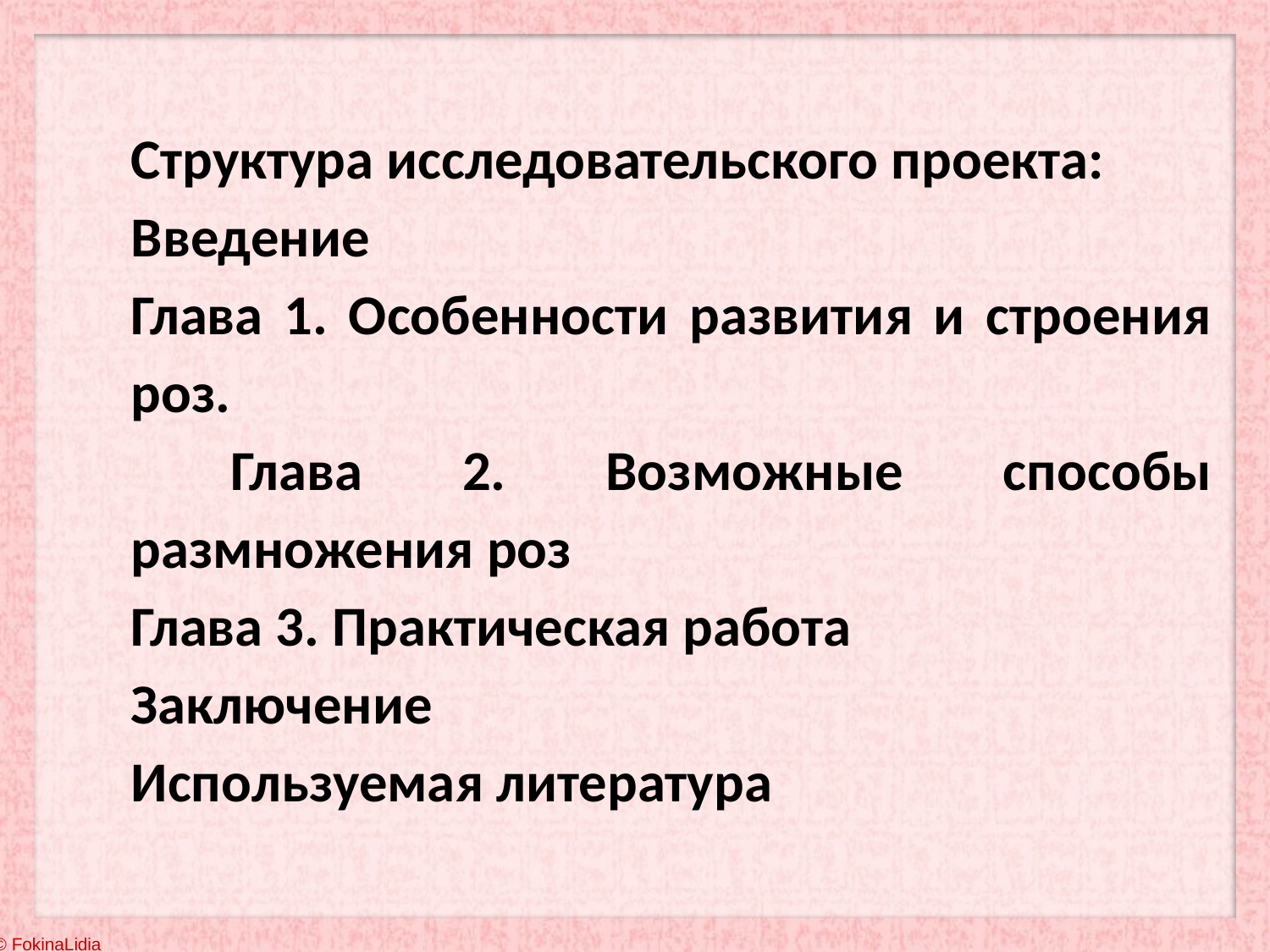

Структура исследовательского проекта:
Введение
Глава 1. Особенности развития и строения роз.
 Глава 2. Возможные способы размножения роз
Глава 3. Практическая работа
Заключение
Используемая литература